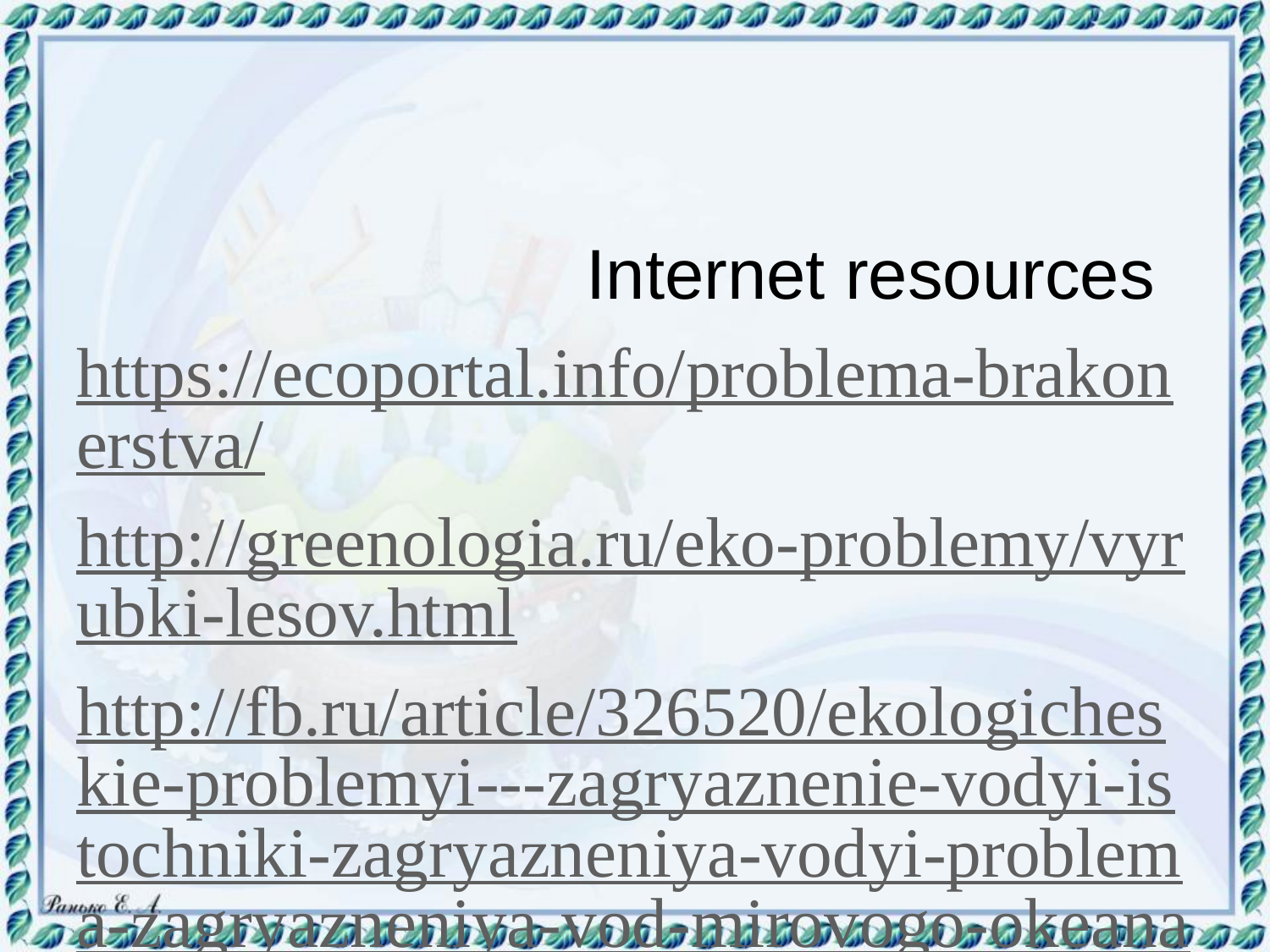

#
                                    Internet resources
https://ecoportal.info/problema-brakonerstva/
http://greenologia.ru/eko-problemy/vyrubki-lesov.html
http://fb.ru/article/326520/ekologicheskie-problemyi---zagryaznenie-vodyi-istochniki-zagryazneniya-vodyi-problema-zagryazneniya-vod-mirovogo-okeana
http://fb.ru/article/161173/ekologicheskie-problemyi-planetyi-globalnyie-ekologicheskie-problemyi-planetyi-primeryi